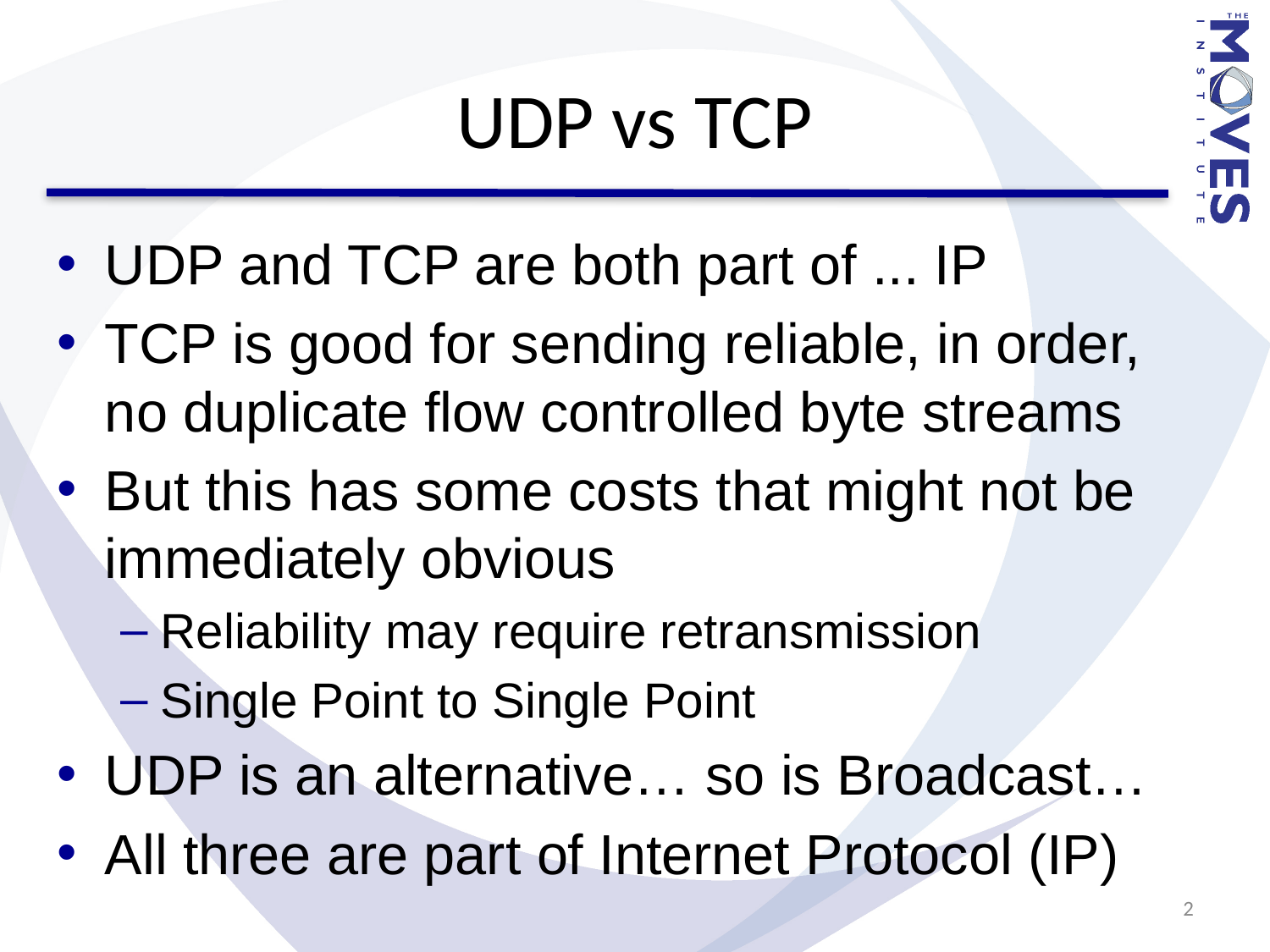

# UDP vs TCP
UDP and TCP are both part of ... IP
TCP is good for sending reliable, in order, no duplicate flow controlled byte streams
But this has some costs that might not be immediately obvious
Reliability may require retransmission
Single Point to Single Point
UDP is an alternative… so is Broadcast…
All three are part of Internet Protocol (IP)
2